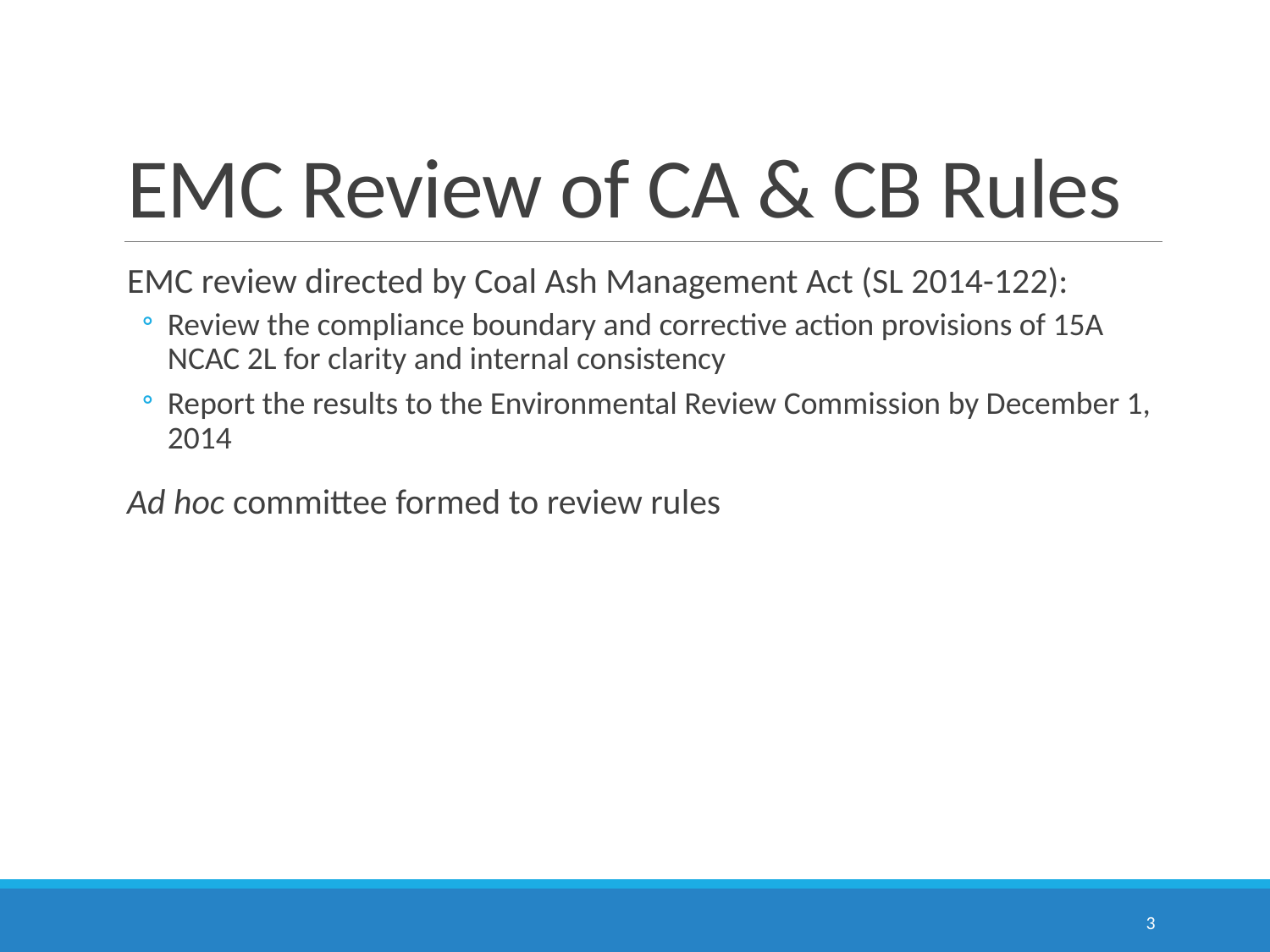

# EMC Review of CA & CB Rules
EMC review directed by Coal Ash Management Act (SL 2014-122):
Review the compliance boundary and corrective action provisions of 15A NCAC 2L for clarity and internal consistency
Report the results to the Environmental Review Commission by December 1, 2014
Ad hoc committee formed to review rules

3